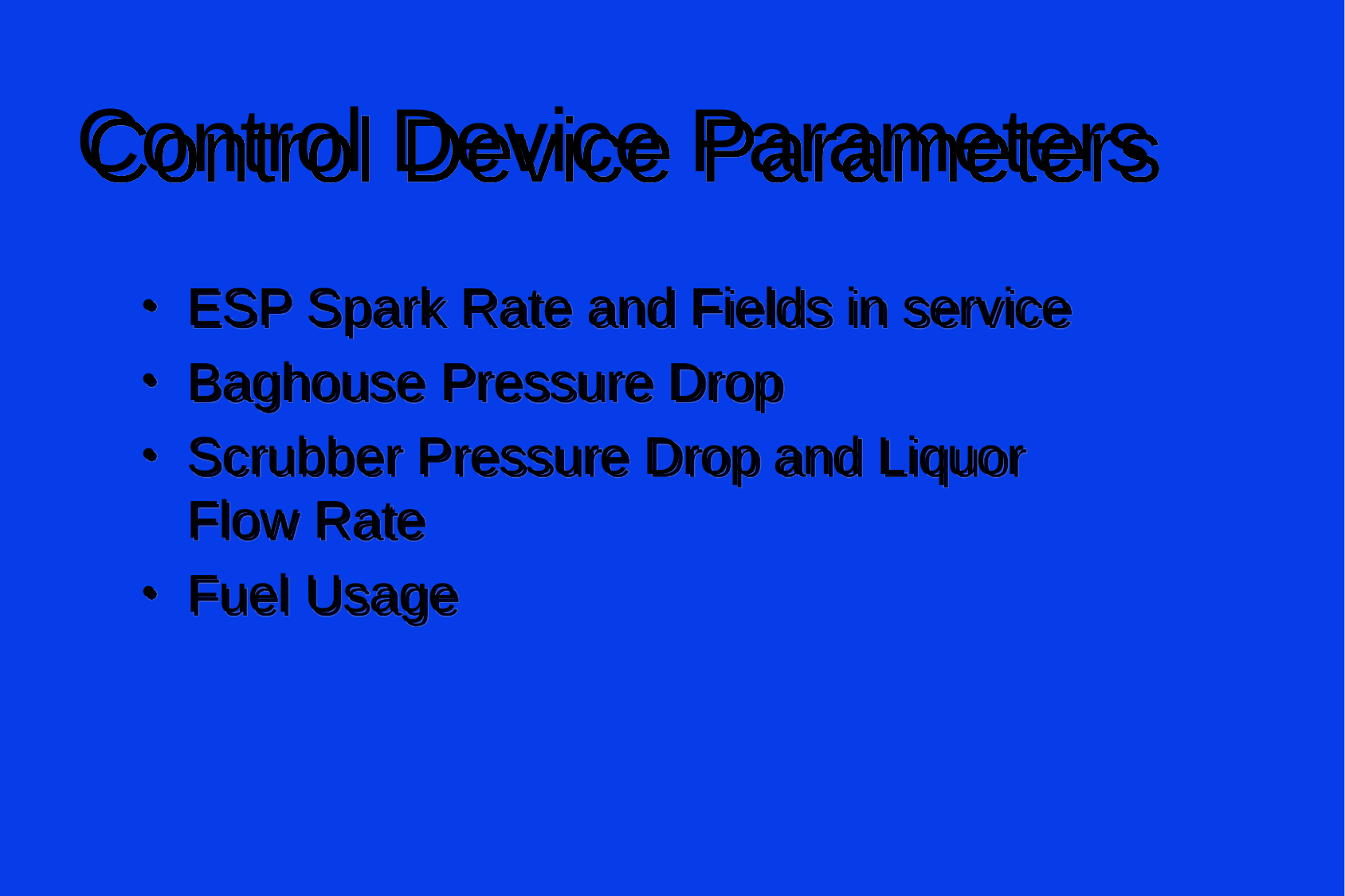

# Control Device Parameters
ESP Spark Rate and Fields in service
Baghouse Pressure Drop
Scrubber Pressure Drop and Liquor Flow Rate
Fuel Usage